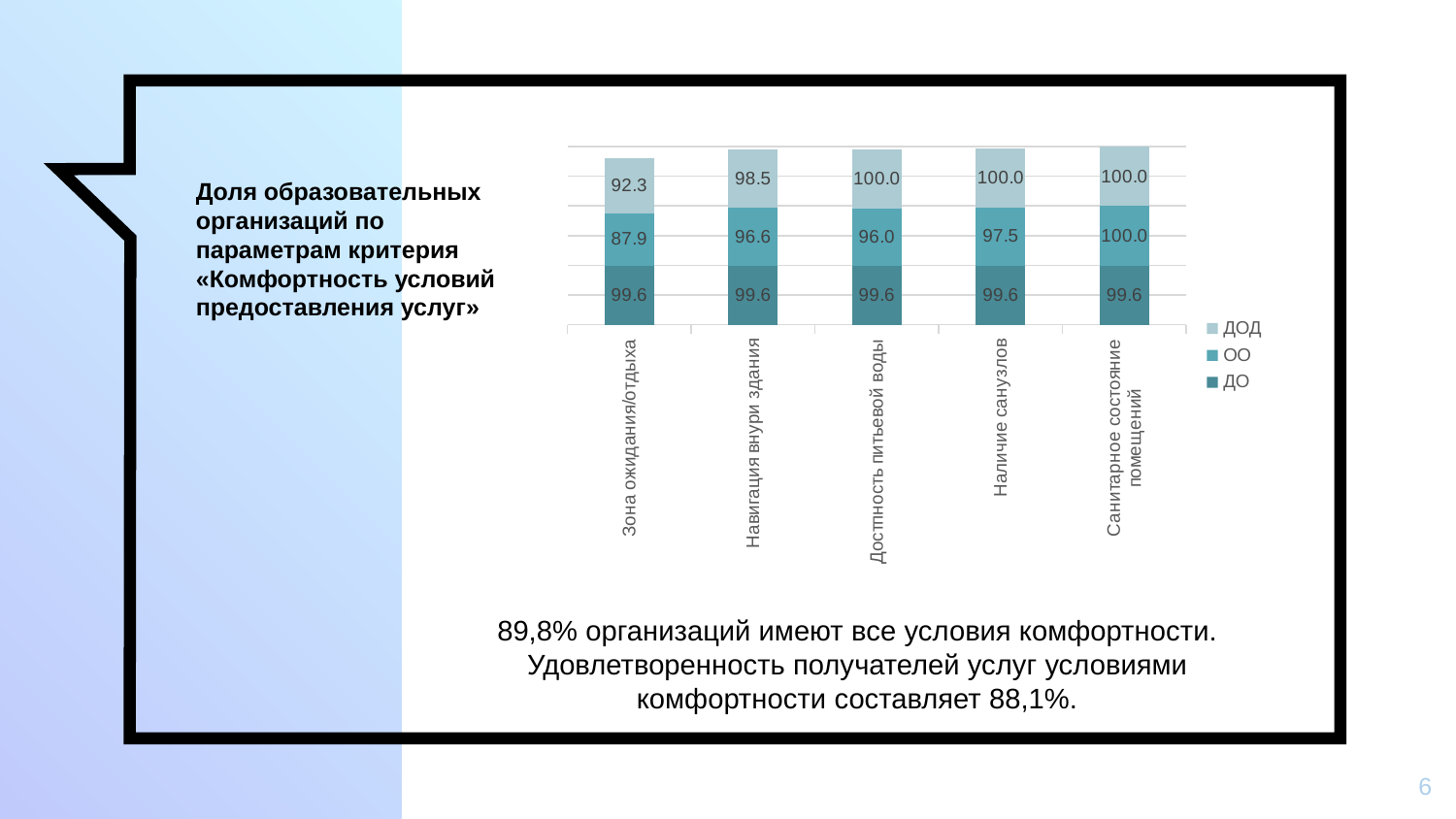

### Chart

| Category | ДО | ОО | ДОД |
|---|---|---|---|
| Зона ожидания/отдыха | 99.61832061068702 | 87.91946308724832 | 92.3076923076923 |
| Навигация внури здания | 99.61832061068702 | 96.64429530201343 | 98.46153846153847 |
| Достпность питьевой воды | 99.61832061068702 | 95.9731543624161 | 100.0 |
| Наличие санузлов | 99.61832061068702 | 97.53914988814317 | 100.0 |
| Санитарное состояние помещений | 99.61832061068702 | 100.0 | 100.0 |
Доля образовательных организаций по параметрам критерия «Комфортность условий предоставления услуг»
89,8% организаций имеют все условия комфортности.
Удовлетворенность получателей услуг условиями комфортности составляет 88,1%.
6